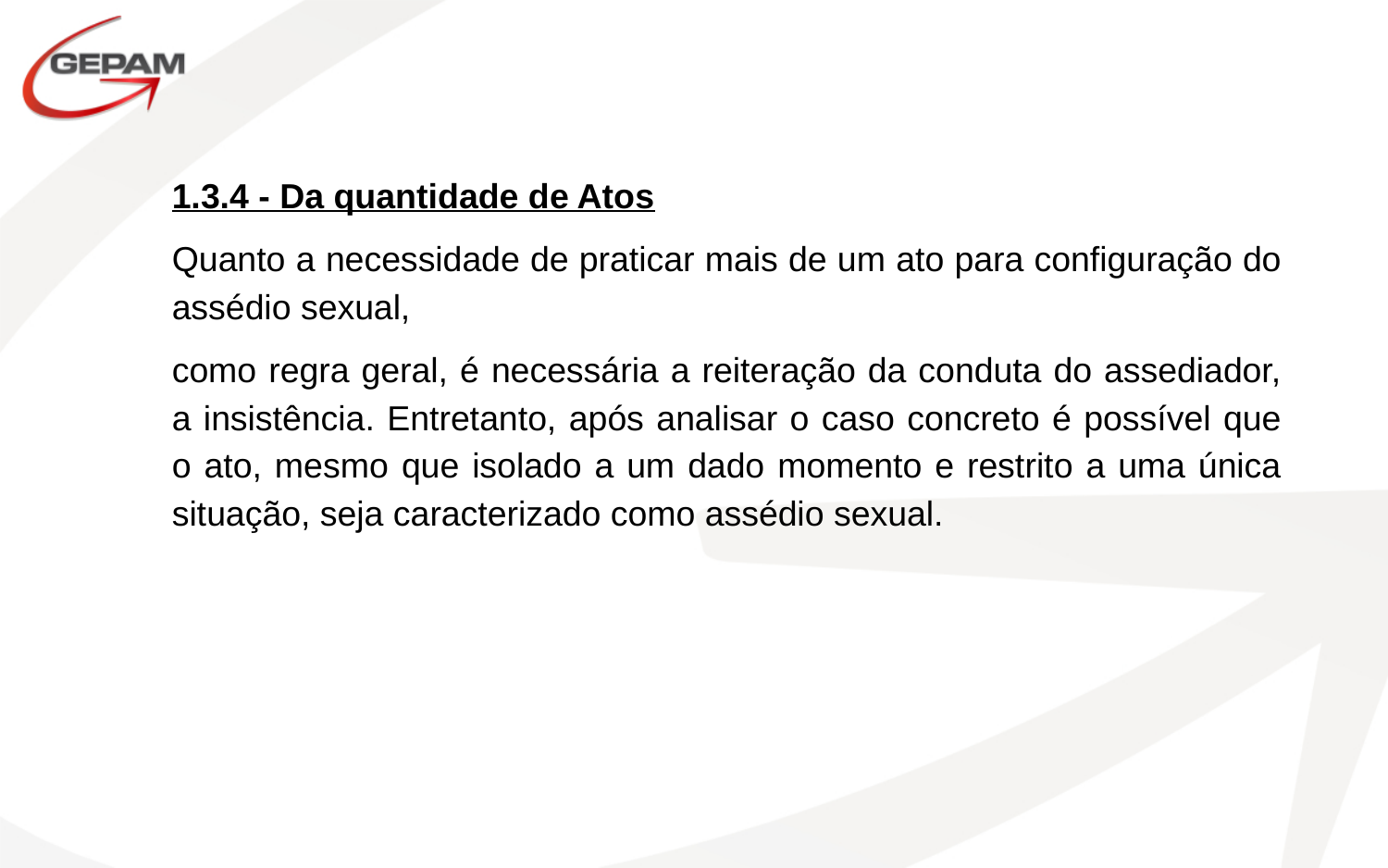

1.3.4 - Da quantidade de Atos
Quanto a necessidade de praticar mais de um ato para configuração do assédio sexual,
como regra geral, é necessária a reiteração da conduta do assediador, a insistência. Entretanto, após analisar o caso concreto é possível que o ato, mesmo que isolado a um dado momento e restrito a uma única situação, seja caracterizado como assédio sexual.